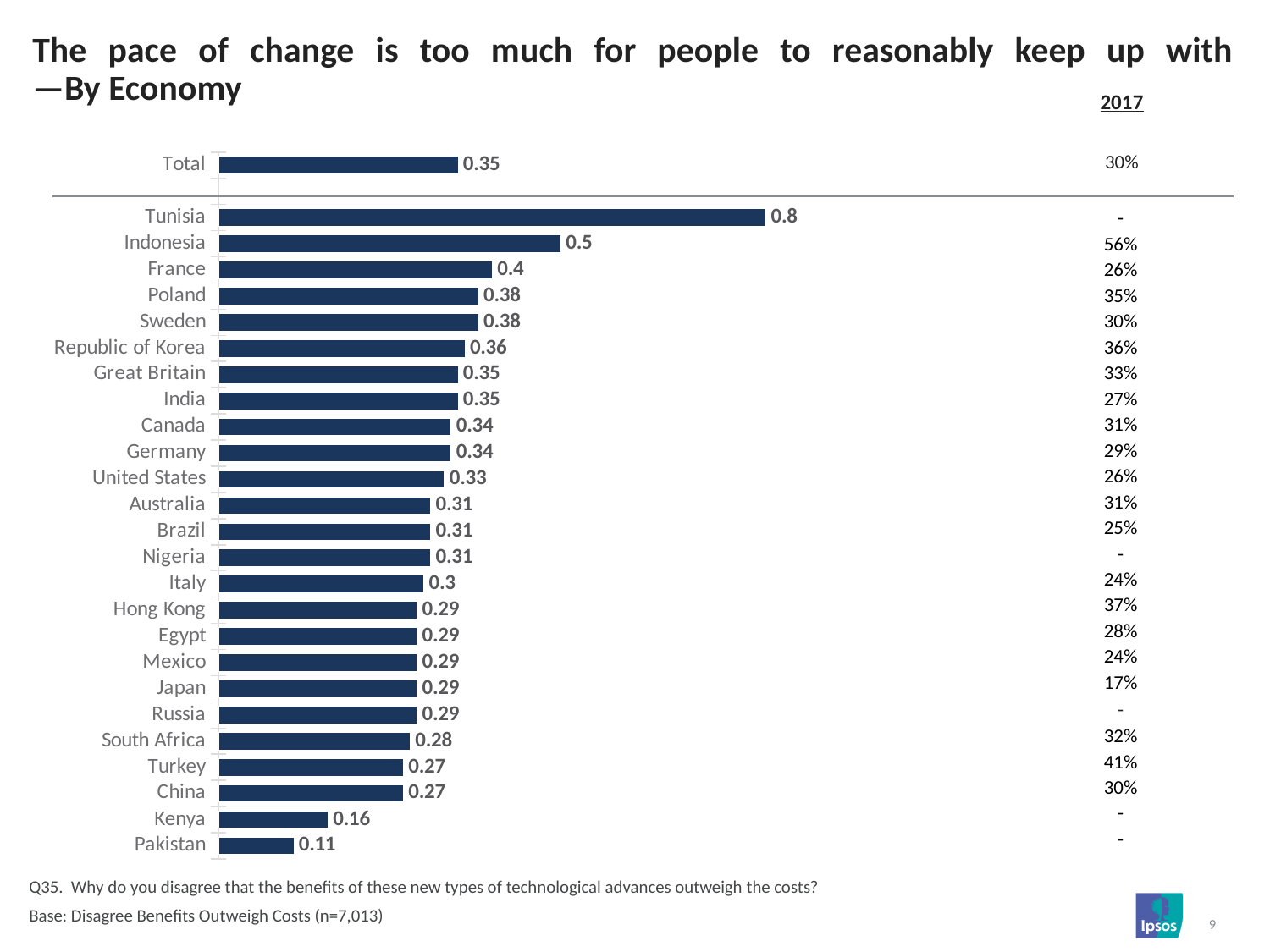

# The pace of change is too much for people to reasonably keep up with —By Economy
|  |
| --- |
| 2017 |

### Chart

| Category | Column1 |
|---|---|
| Total | 0.35 |
|  | None |
| Tunisia | 0.8 |
| Indonesia | 0.5 |
| France | 0.4 |
| Poland | 0.38 |
| Sweden | 0.38 |
| Republic of Korea | 0.36 |
| Great Britain | 0.35 |
| India | 0.35 |
| Canada | 0.34 |
| Germany | 0.34 |
| United States | 0.33 |
| Australia | 0.31 |
| Brazil | 0.31 |
| Nigeria | 0.31 |
| Italy | 0.3 |
| Hong Kong | 0.29 |
| Egypt | 0.29 |
| Mexico | 0.29 |
| Japan | 0.29 |
| Russia | 0.29 |
| South Africa | 0.28 |
| Turkey | 0.27 |
| China | 0.27 |
| Kenya | 0.16 |
| Pakistan | 0.11 |
30%
| - |
| --- |
| 56% |
| 26% |
| 35% |
| 30% |
| 36% |
| 33% |
| 27% |
| 31% |
| 29% |
| 26% |
| 31% |
| 25% |
| - |
| 24% |
| 37% |
| 28% |
| 24% |
| 17% |
| - |
| 32% |
| 41% |
| 30% |
| - |
| - |
Q35.  Why do you disagree that the benefits of these new types of technological advances outweigh the costs?
Base: Disagree Benefits Outweigh Costs (n=7,013)